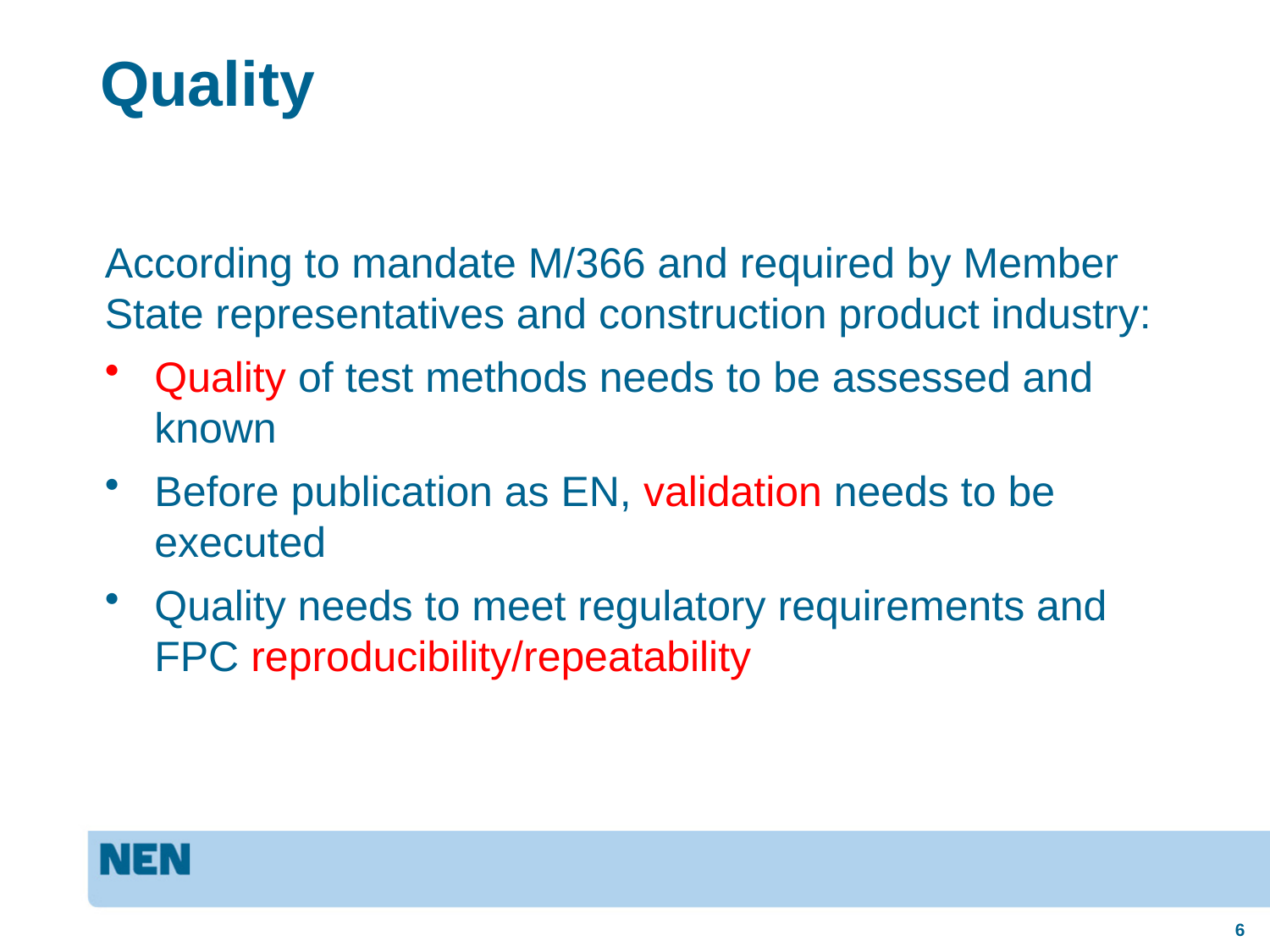

# Quality
According to mandate M/366 and required by Member State representatives and construction product industry:
Quality of test methods needs to be assessed and known
Before publication as EN, validation needs to be executed
Quality needs to meet regulatory requirements and FPC reproducibility/repeatability

6

18 September 2012